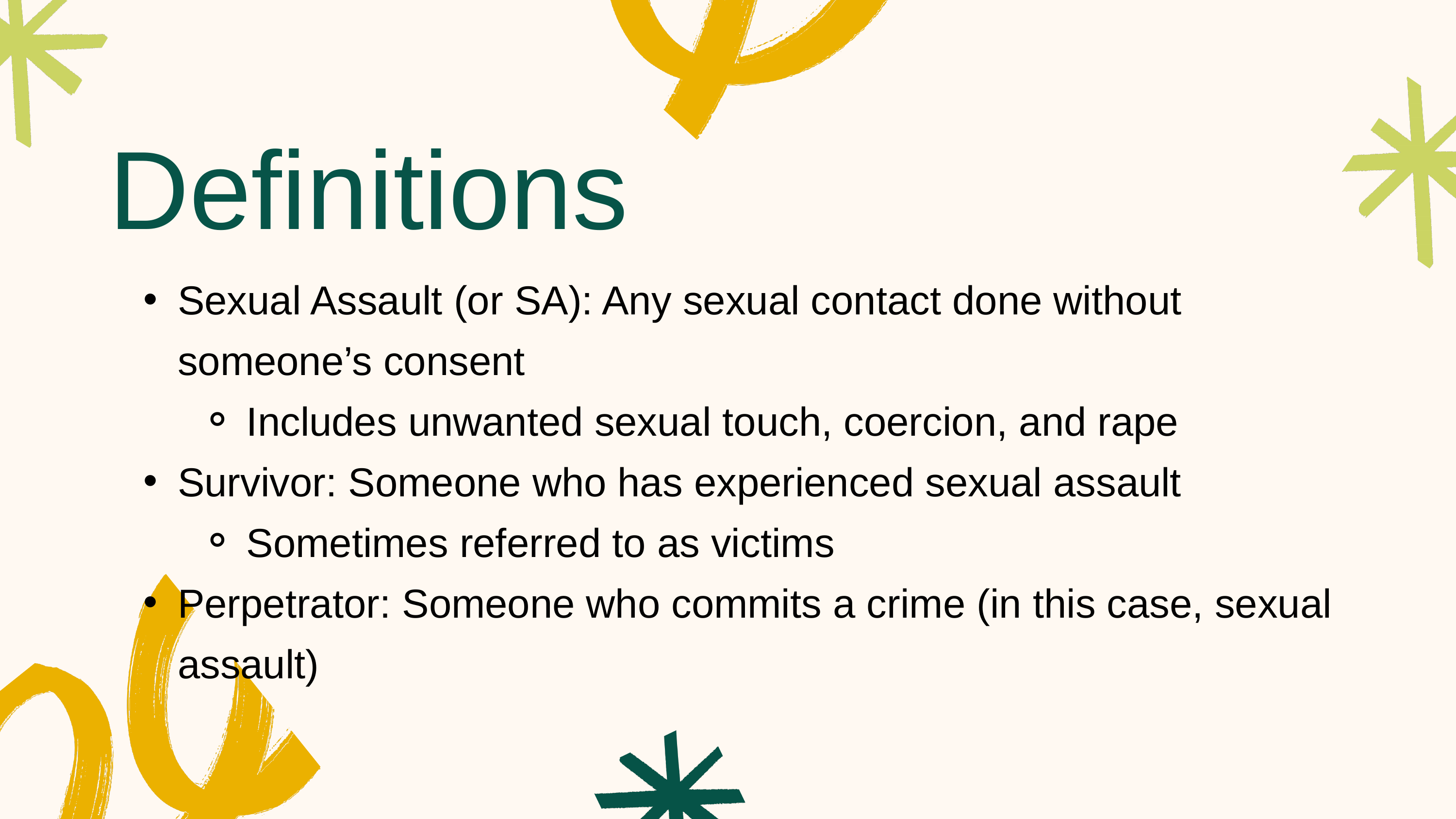

Definitions
Sexual Assault (or SA): Any sexual contact done without someone’s consent
Includes unwanted sexual touch, coercion, and rape
Survivor: Someone who has experienced sexual assault
Sometimes referred to as victims
Perpetrator: Someone who commits a crime (in this case, sexual assault)